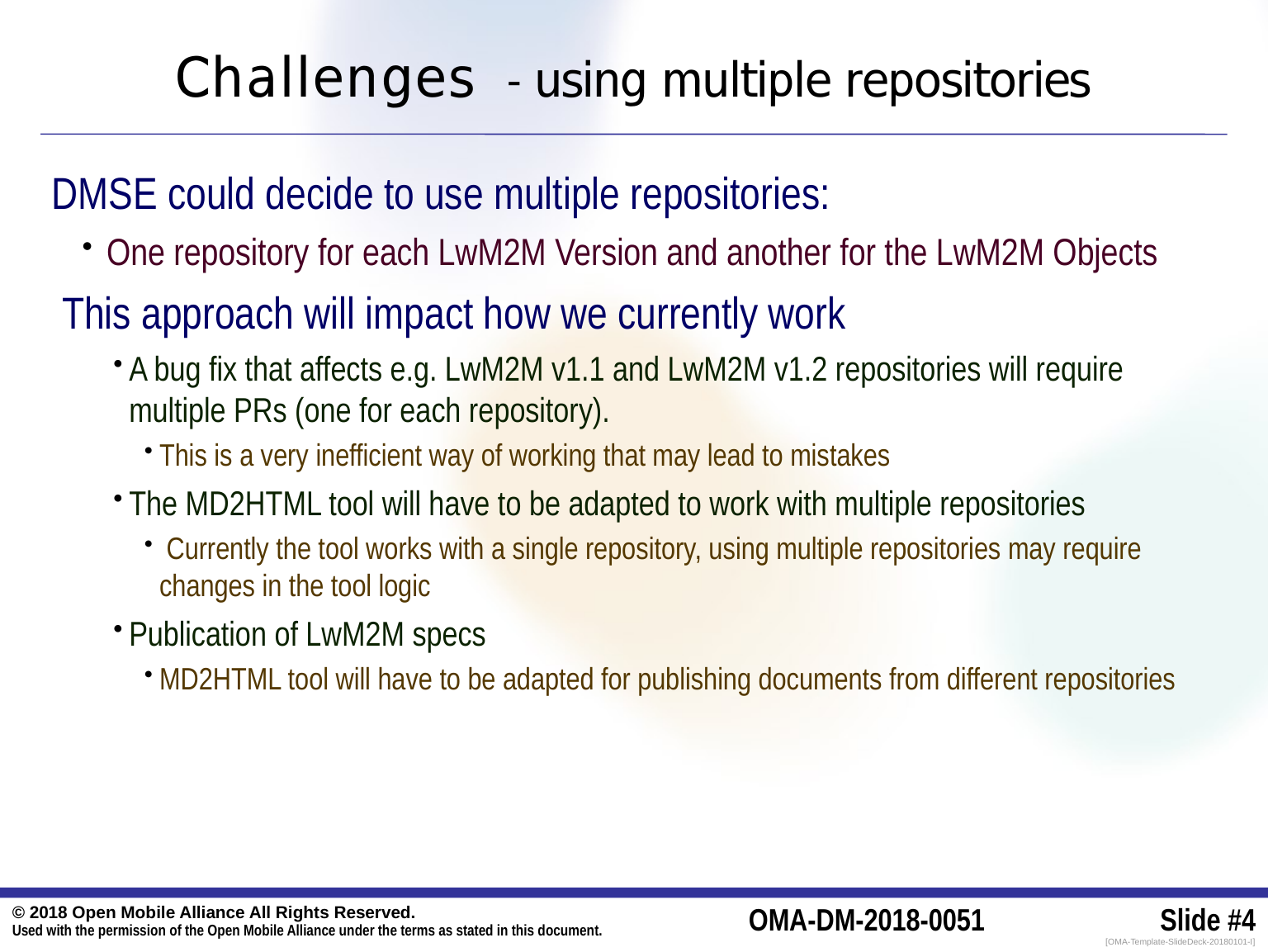

# Challenges  - using multiple repositories
DMSE could decide to use multiple repositories:
 One repository for each LwM2M Version and another for the LwM2M Objects
 This approach will impact how we currently work
A bug fix that affects e.g. LwM2M v1.1 and LwM2M v1.2 repositories will require multiple PRs (one for each repository).
This is a very inefficient way of working that may lead to mistakes
The MD2HTML tool will have to be adapted to work with multiple repositories
 Currently the tool works with a single repository, using multiple repositories may require changes in the tool logic
Publication of LwM2M specs
MD2HTML tool will have to be adapted for publishing documents from different repositories